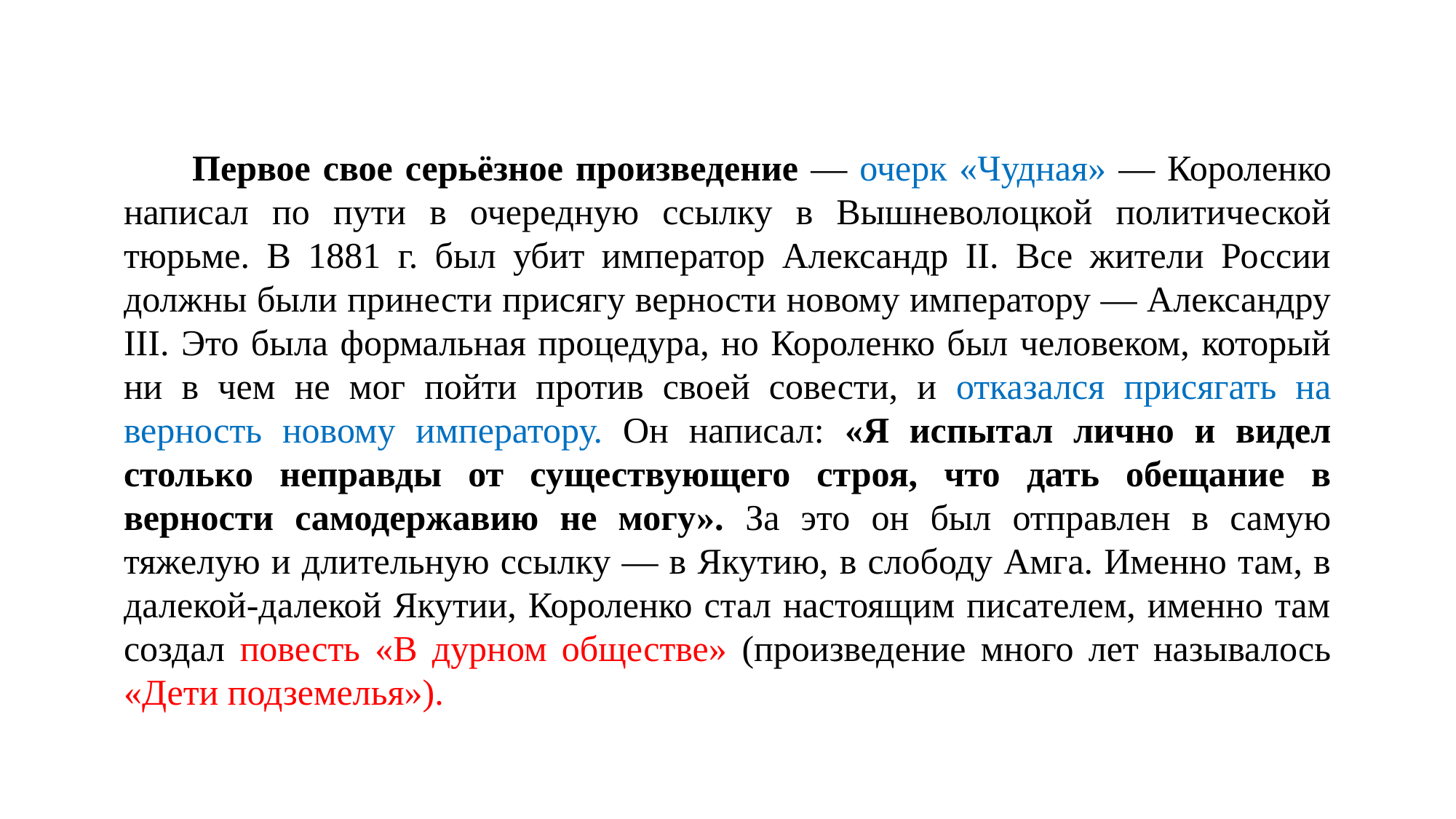

Первое свое серьёзное произведение — очерк «Чудная» — Короленко написал по пути в очередную ссылку в Вышневолоцкой политической тюрьме. В 1881 г. был убит император Александр II. Все жители России должны были принести присягу верности новому императору — Александру III. Это была формальная процедура, но Короленко был человеком, который ни в чем не мог пойти против своей совести, и отказался присягать на верность новому императору. Он написал: «Я испытал лично и видел столько неправды от существующего строя, что дать обещание в верности самодержавию не могу». За это он был отправлен в самую тяжелую и длительную ссылку — в Якутию, в слободу Амга. Именно там, в далекой-далекой Якутии, Короленко стал настоящим писателем, именно там создал повесть «В дурном обществе» (произведение много лет называлось «Дети подземелья»).